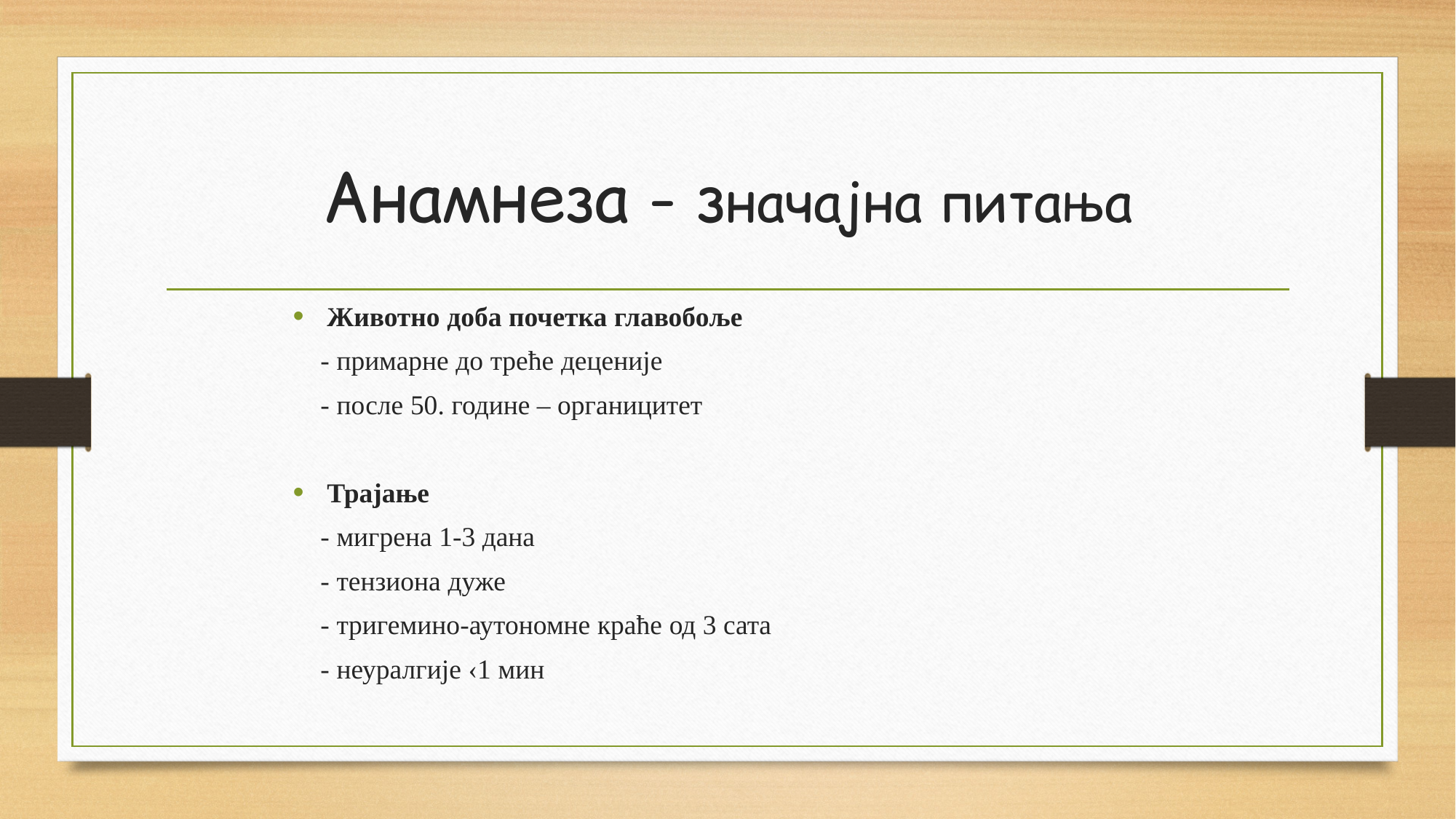

# Анамнеза - значајна питања

Животно доба почетка главобоље
    - примарне до треће деценије
    - после 50. године – органицитет

Трајање
    - мигрена 1-3 дана
    - тензиона дуже
    - тригемино-аутономне краће од 3 сата
    - неуралгије ‹1 мин